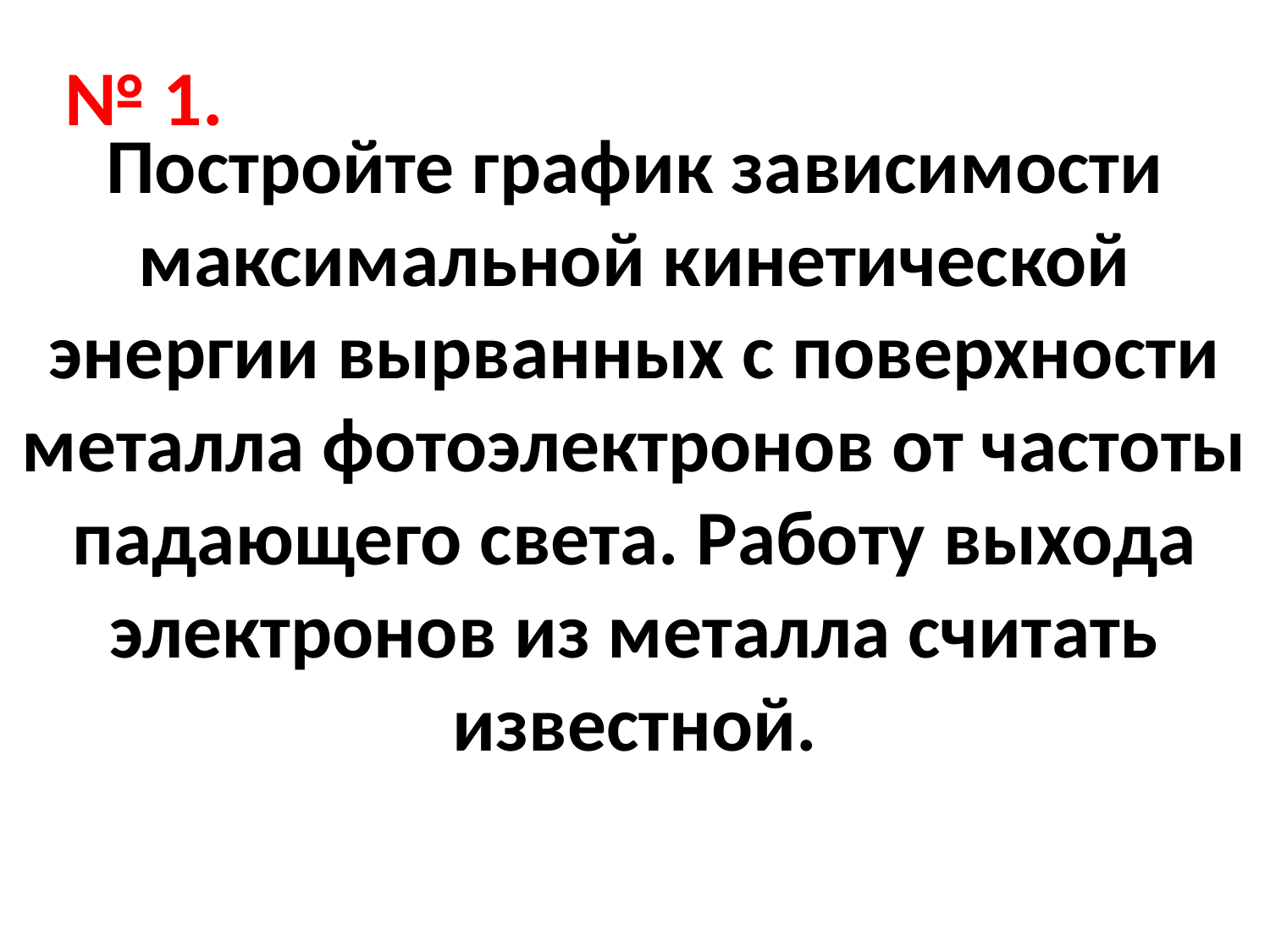

# № 1.
Постройте график зависимости максимальной кинетической энергии вырванных с поверхности металла фотоэлектронов от частоты падающего света. Работу выхода электронов из металла считать известной.